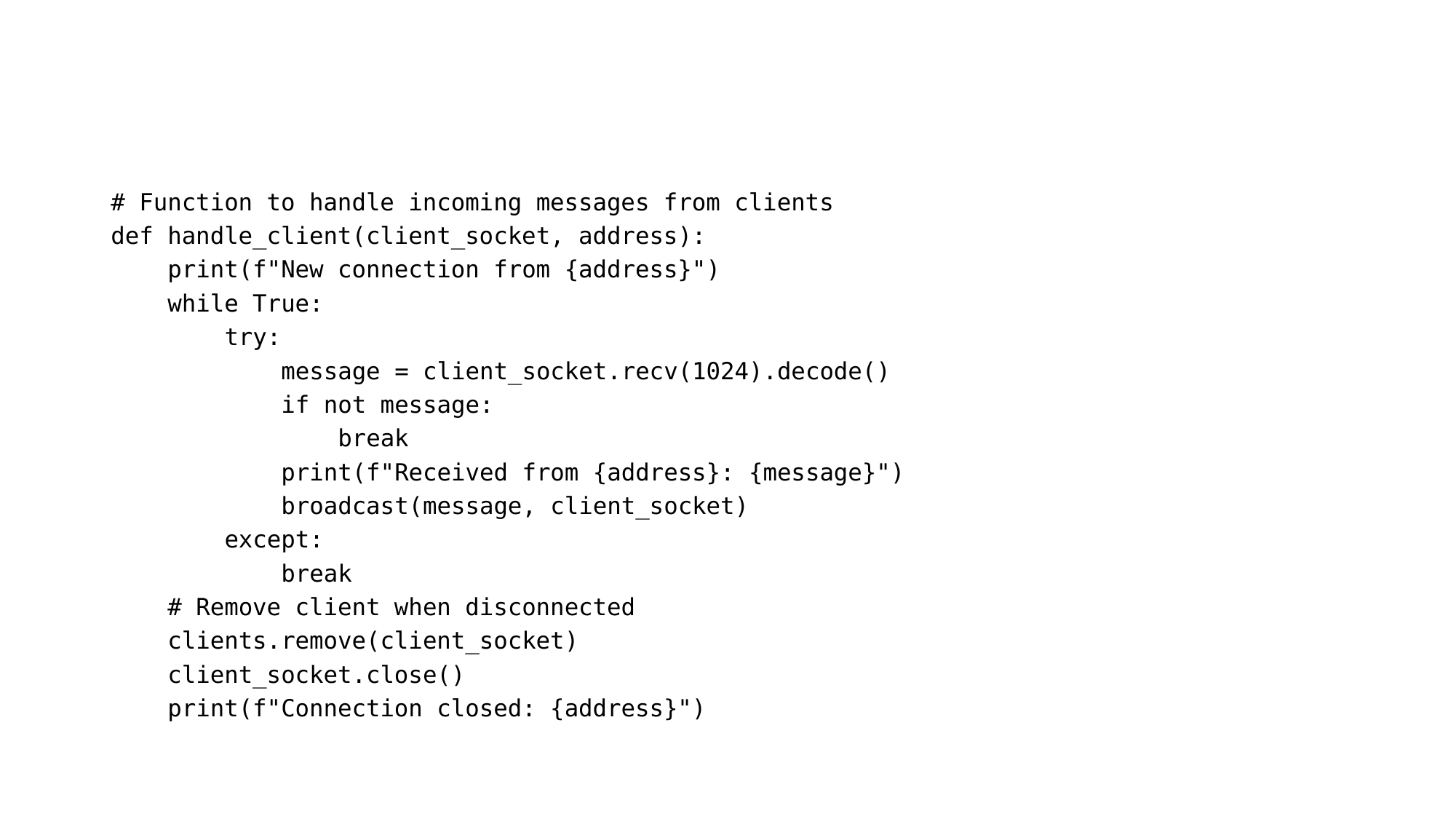

# Function to handle incoming messages from clients
def handle_client(client_socket, address):
    print(f"New connection from {address}")
    while True:
        try:
            message = client_socket.recv(1024).decode()
            if not message:
                break
            print(f"Received from {address}: {message}")
            broadcast(message, client_socket)
        except:
            break
    # Remove client when disconnected
    clients.remove(client_socket)
    client_socket.close()
    print(f"Connection closed: {address}")